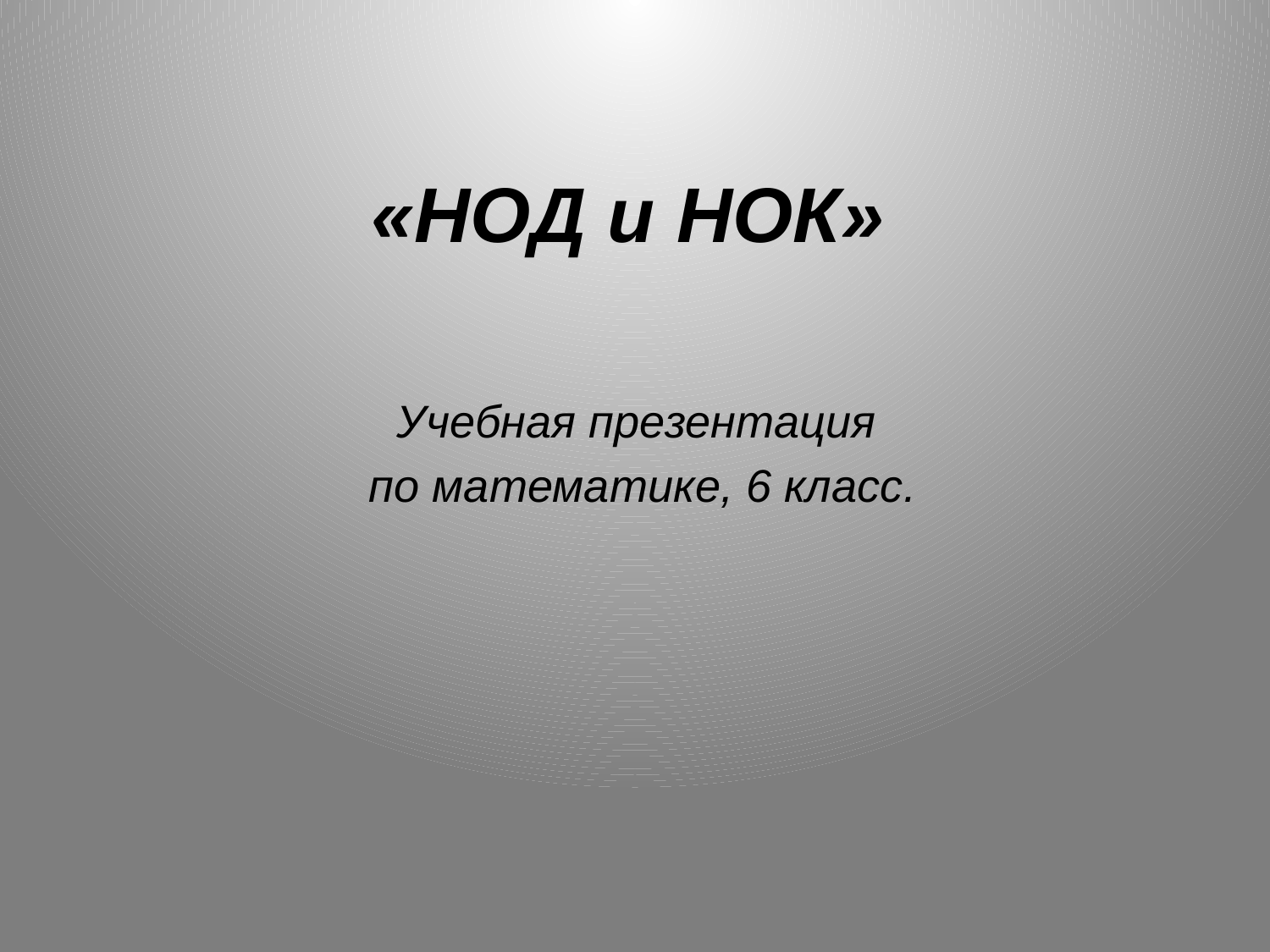

# «НОД и НОК»

Учебная презентация
по математике, 6 класс.